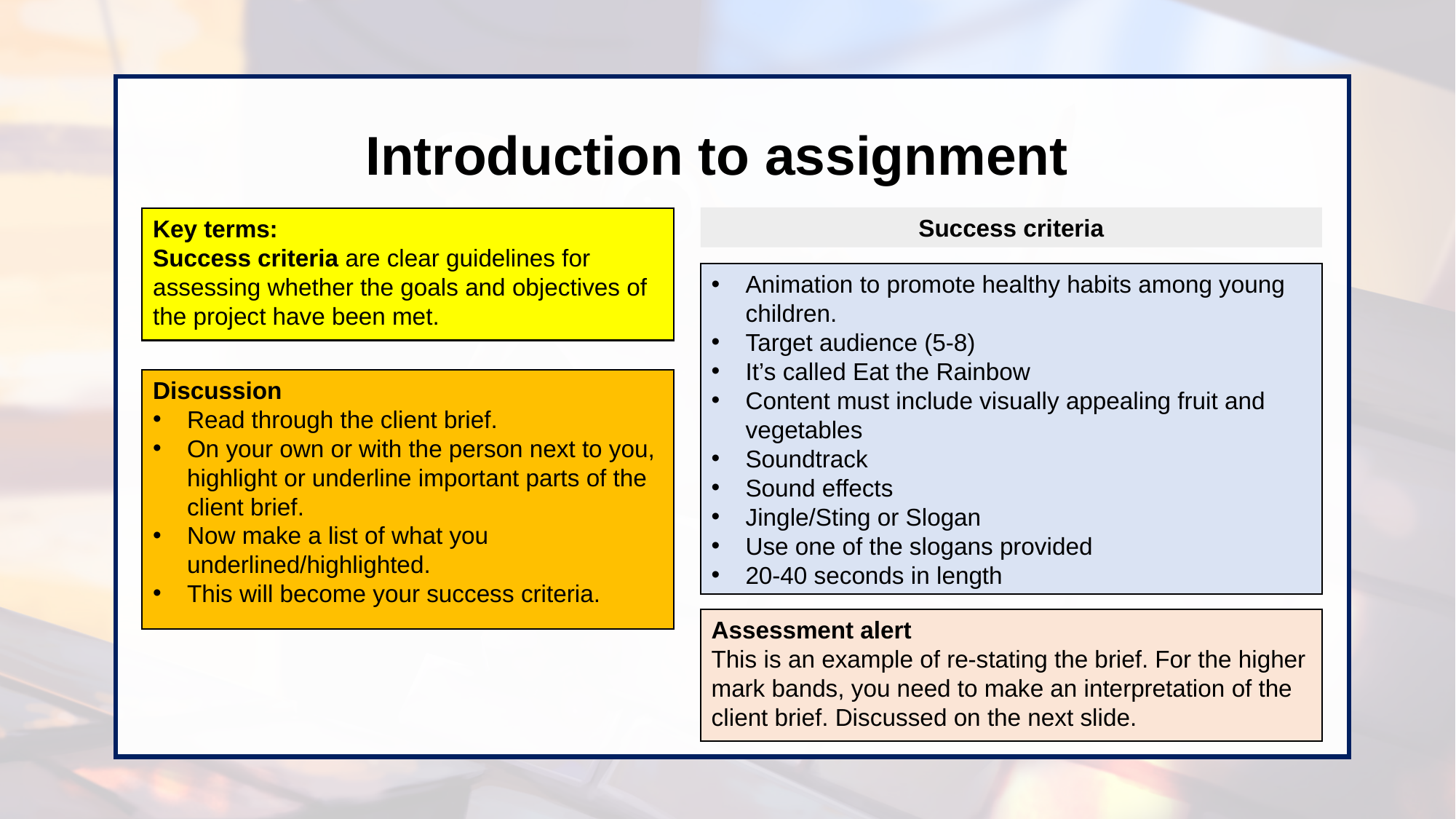

Introduction to assignment
Success criteria
Key terms:
Success criteria are clear guidelines for assessing whether the goals and objectives of the project have been met.
Animation to promote healthy habits among young children.
Target audience (5-8)
It’s called Eat the Rainbow
Content must include visually appealing fruit and vegetables
Soundtrack
Sound effects
Jingle/Sting or Slogan
Use one of the slogans provided
20-40 seconds in length
Discussion
Read through the client brief.
On your own or with the person next to you, highlight or underline important parts of the client brief.
Now make a list of what you underlined/highlighted.
This will become your success criteria.
Assessment alert
This is an example of re-stating the brief. For the higher mark bands, you need to make an interpretation of the client brief. Discussed on the next slide.